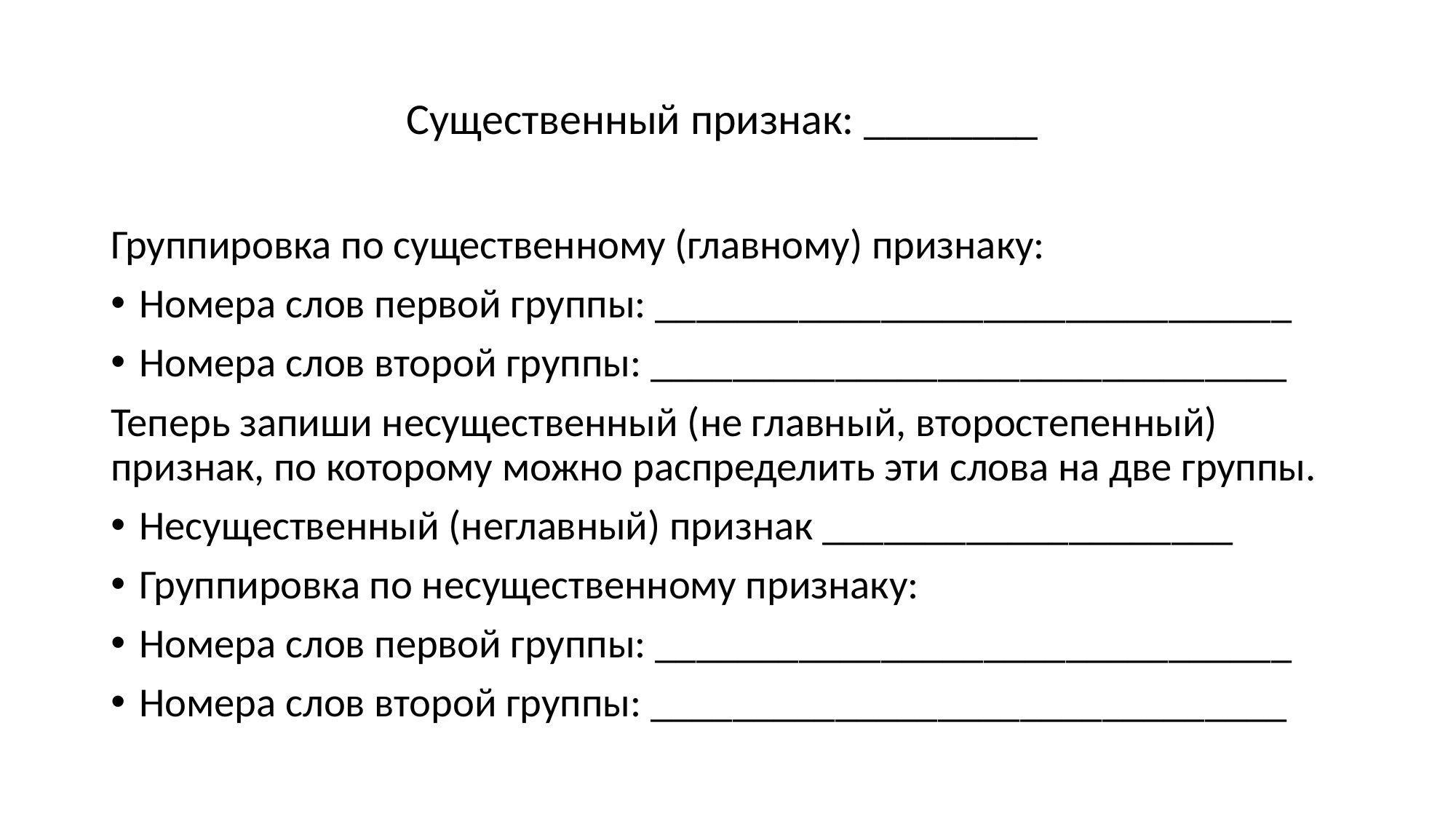

# Существенный признак: ________
Группировка по существенному (главному) признаку:
Номера слов первой группы: _______________________________
Номера слов второй группы: _______________________________
Теперь запиши несущественный (не главный, второстепенный) признак, по которому можно распределить эти слова на две группы.
Несущественный (неглавный) признак ____________________
Группировка по несущественному признаку:
Номера слов первой группы: _______________________________
Номера слов второй группы: _______________________________